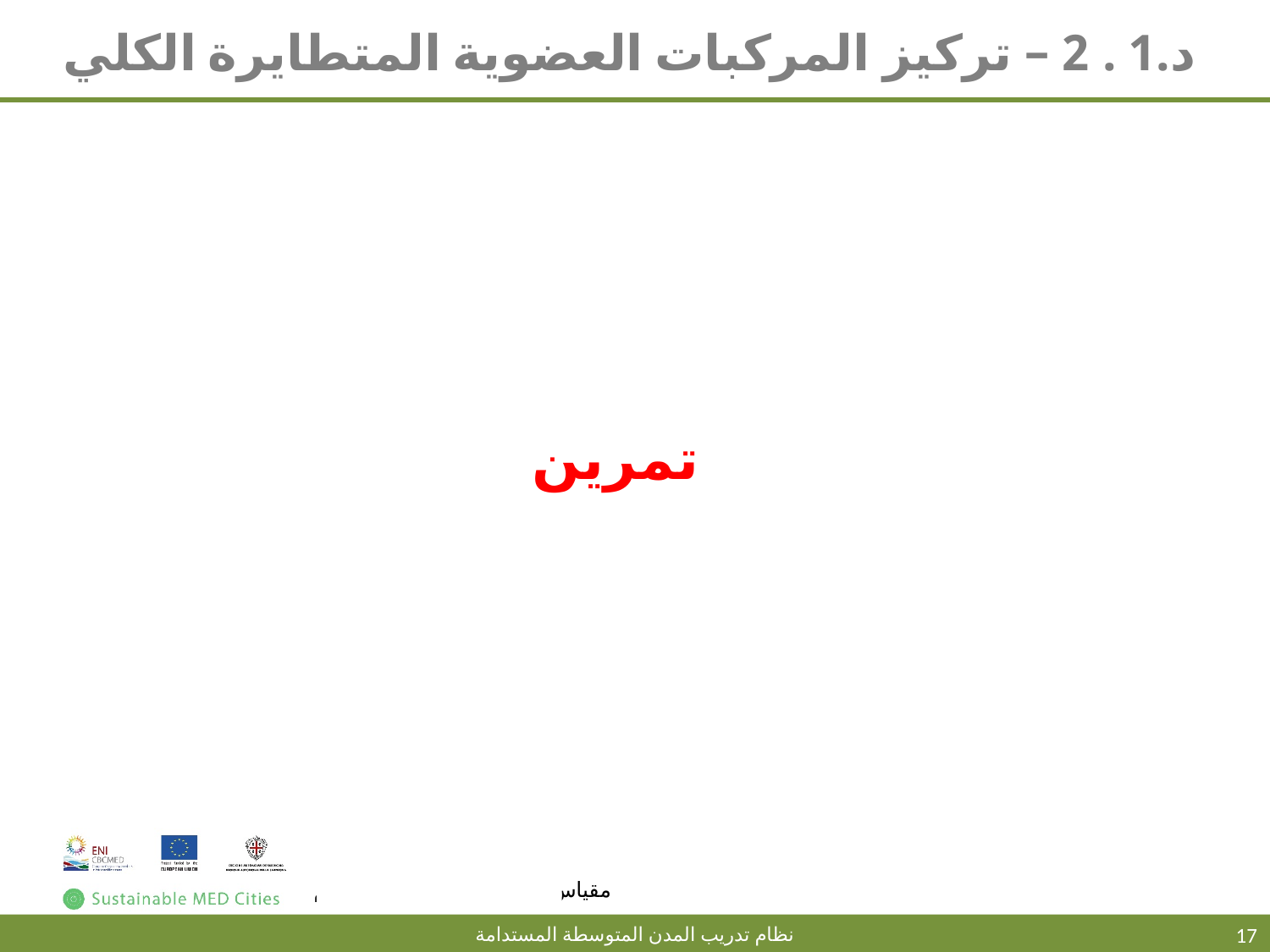

# د.1 . 2 – تركيز المركبات العضوية المتطايرة الكلي

تمرين

17